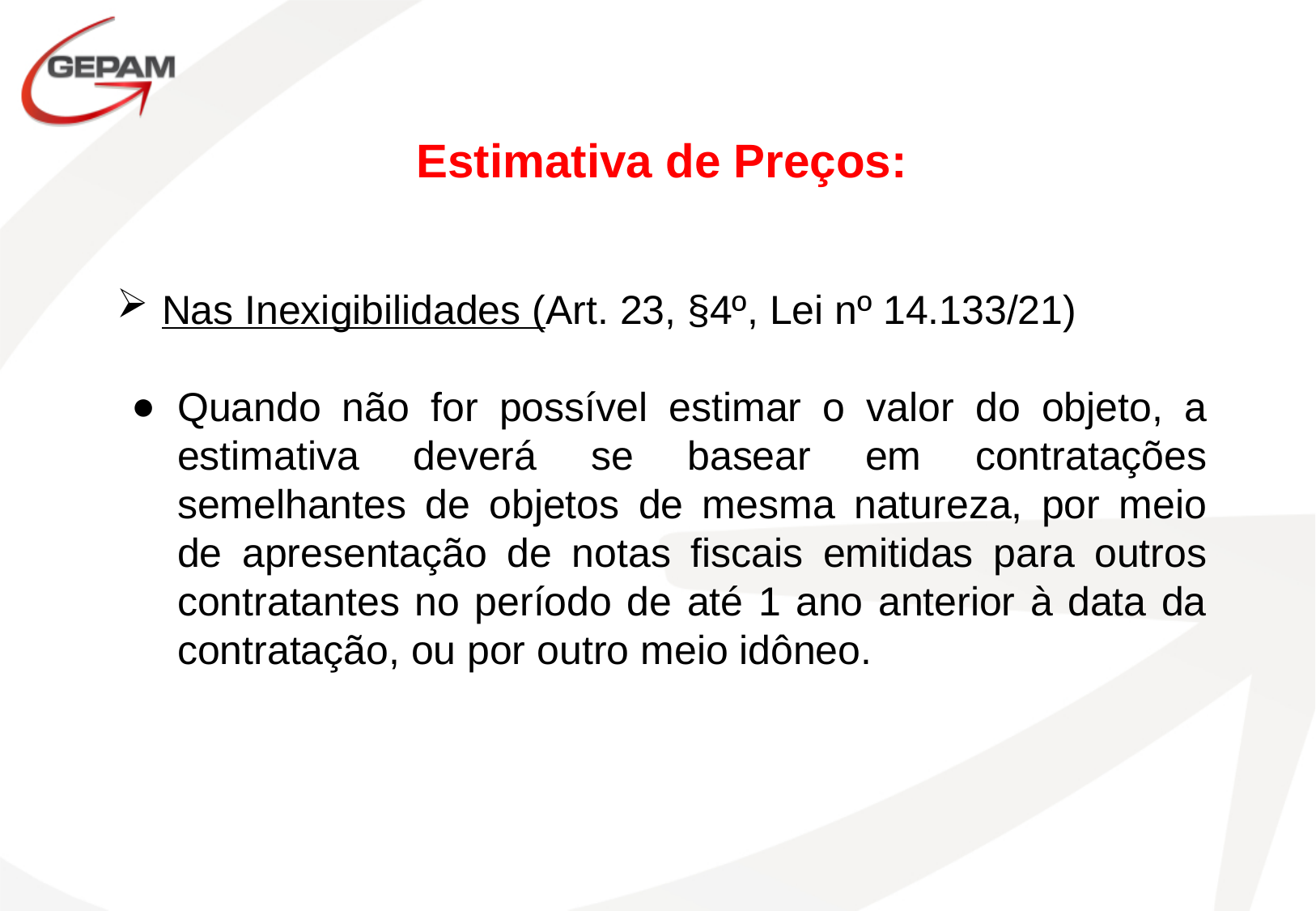

Estimativa de Preços:

Nas Inexigibilidades (Art. 23, §4º, Lei nº 14.133/21)

Quando não for possível estimar o valor do objeto, a estimativa deverá se basear em contratações semelhantes de objetos de mesma natureza, por meio de apresentação de notas fiscais emitidas para outros contratantes no período de até 1 ano anterior à data da contratação, ou por outro meio idôneo.